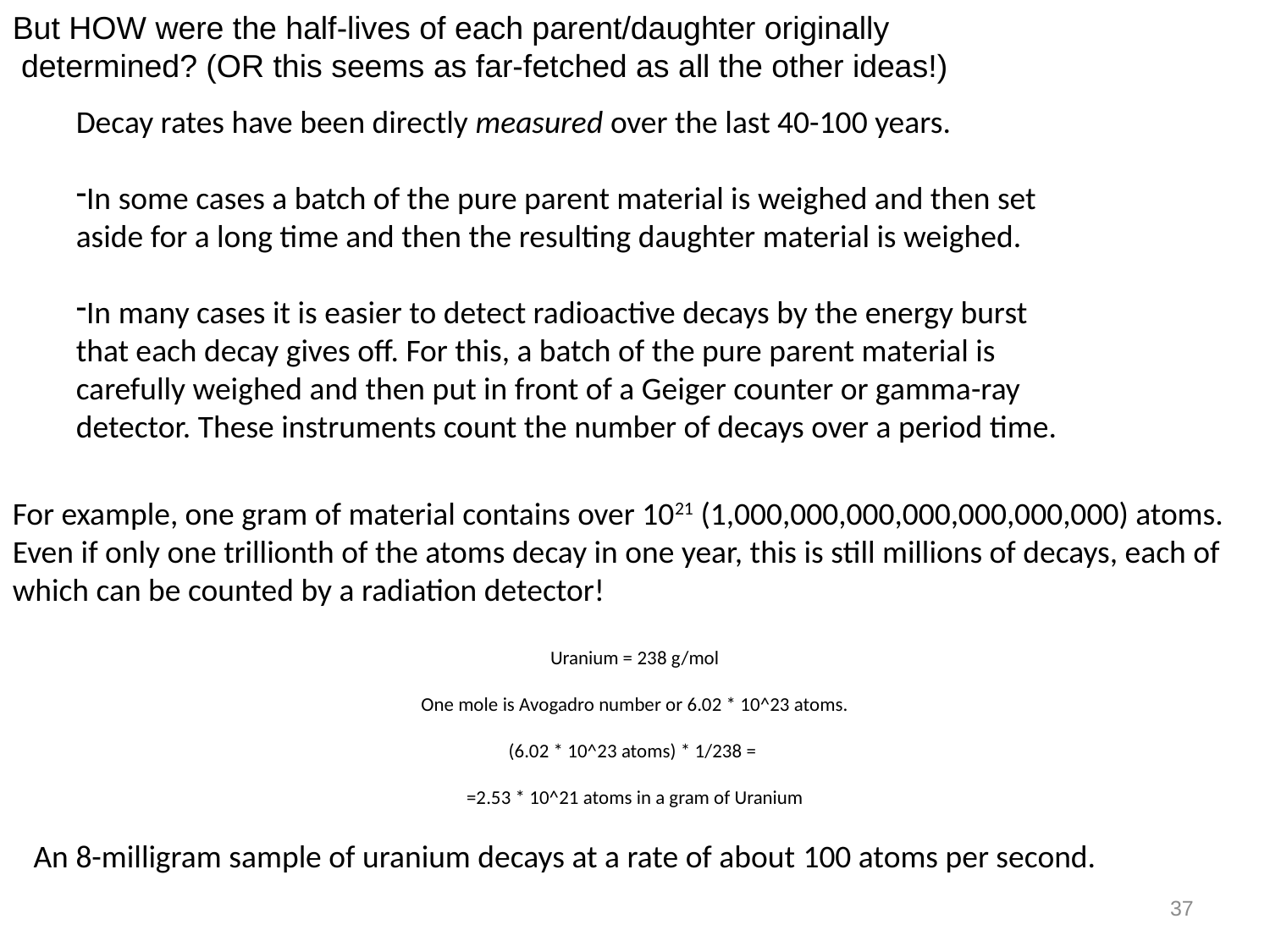

But HOW were the half-lives of each parent/daughter originally
 determined? (OR this seems as far-fetched as all the other ideas!)

Decay rates have been directly measured over the last 40-100 years.

In some cases a batch of the pure parent material is weighed and then set aside for a long time and then the resulting daughter material is weighed.

In many cases it is easier to detect radioactive decays by the energy burst that each decay gives off. For this, a batch of the pure parent material is carefully weighed and then put in front of a Geiger counter or gamma-ray detector. These instruments count the number of decays over a period time.

For example, one gram of material contains over 1021 (1,000,000,000,000,000,000,000) atoms. Even if only one trillionth of the atoms decay in one year, this is still millions of decays, each of which can be counted by a radiation detector!

Uranium = 238 g/mol
One mole is Avogadro number or 6.02 * 10^23 atoms.
(6.02 * 10^23 atoms) * 1/238 = 
=2.53 * 10^21 atoms in a gram of Uranium

An 8-milligram sample of uranium decays at a rate of about 100 atoms per second.
37